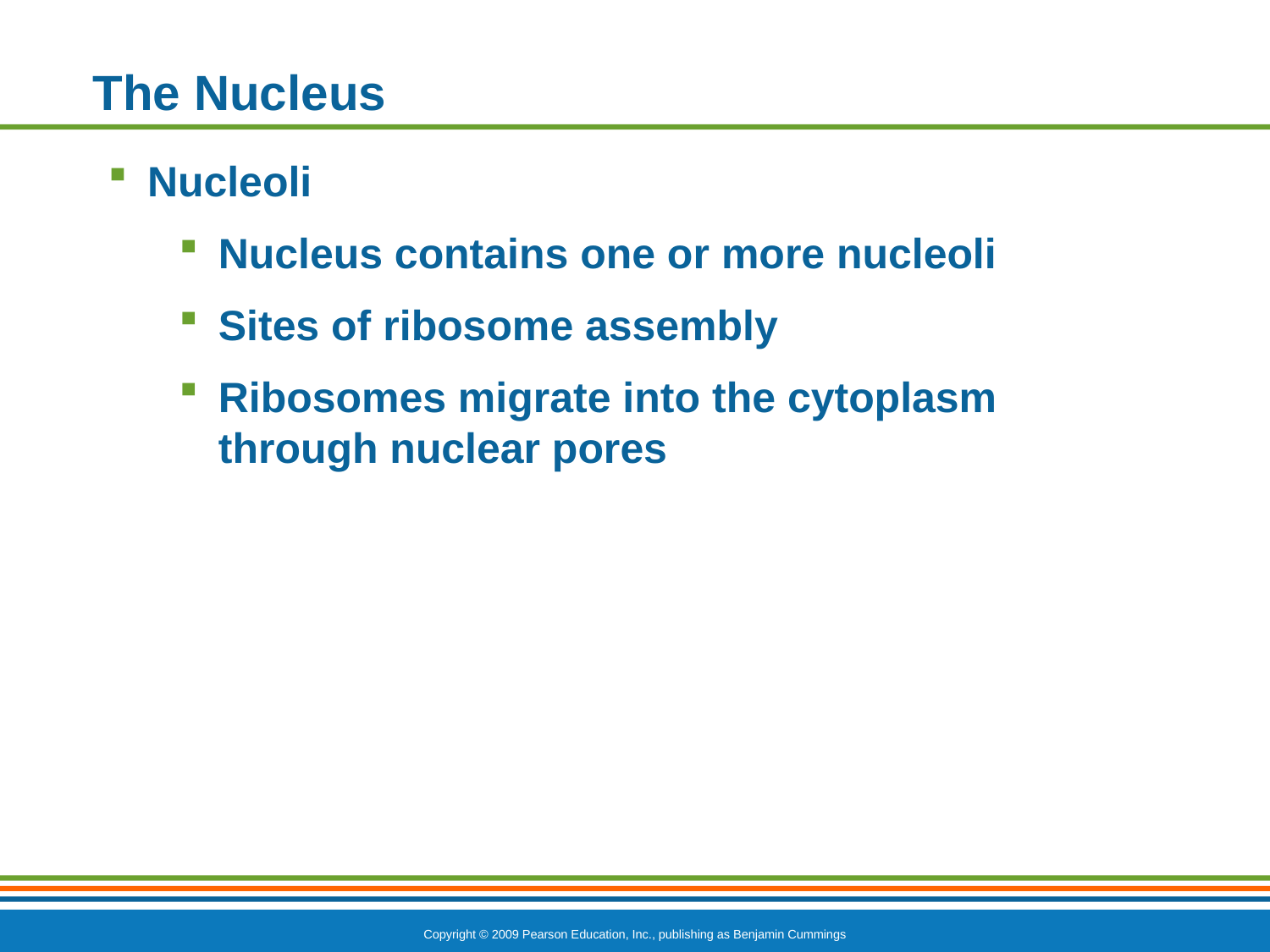

# The Nucleus
Nucleoli
Nucleus contains one or more nucleoli
Sites of ribosome assembly
Ribosomes migrate into the cytoplasm through nuclear pores